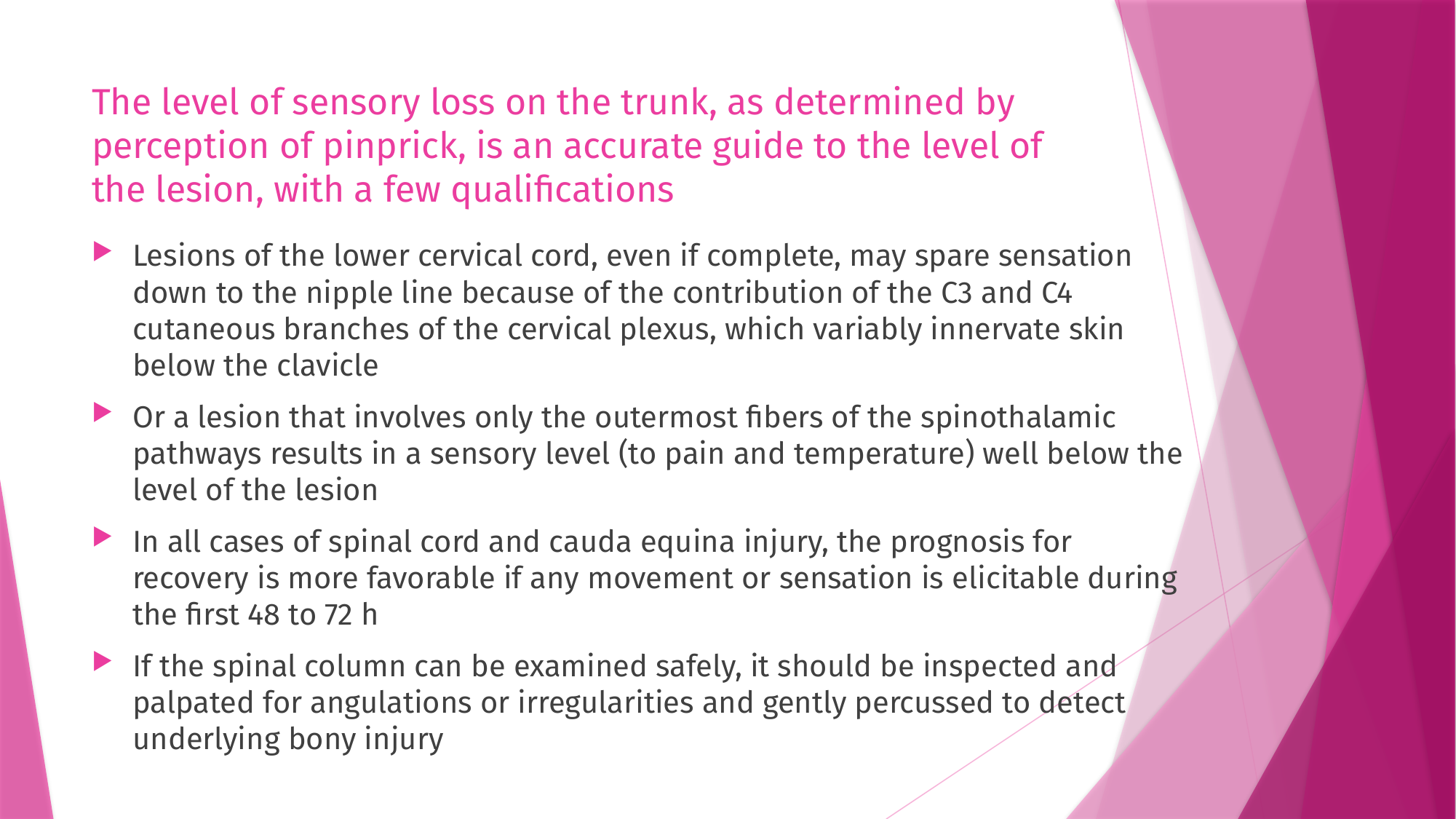

# The level of sensory loss on the trunk, as determined by perception of pinprick, is an accurate guide to the level of the lesion, with a few qualifications
Lesions of the lower cervical cord, even if complete, may spare sensation down to the nipple line because of the contribution of the C3 and C4 cutaneous branches of the cervical plexus, which variably innervate skin below the clavicle
Or a lesion that involves only the outermost fibers of the spinothalamic pathways results in a sensory level (to pain and temperature) well below the level of the lesion
In all cases of spinal cord and cauda equina injury, the prognosis for recovery is more favorable if any movement or sensation is elicitable during the first 48 to 72 h
If the spinal column can be examined safely, it should be inspected and palpated for angulations or irregularities and gently percussed to detect underlying bony injury